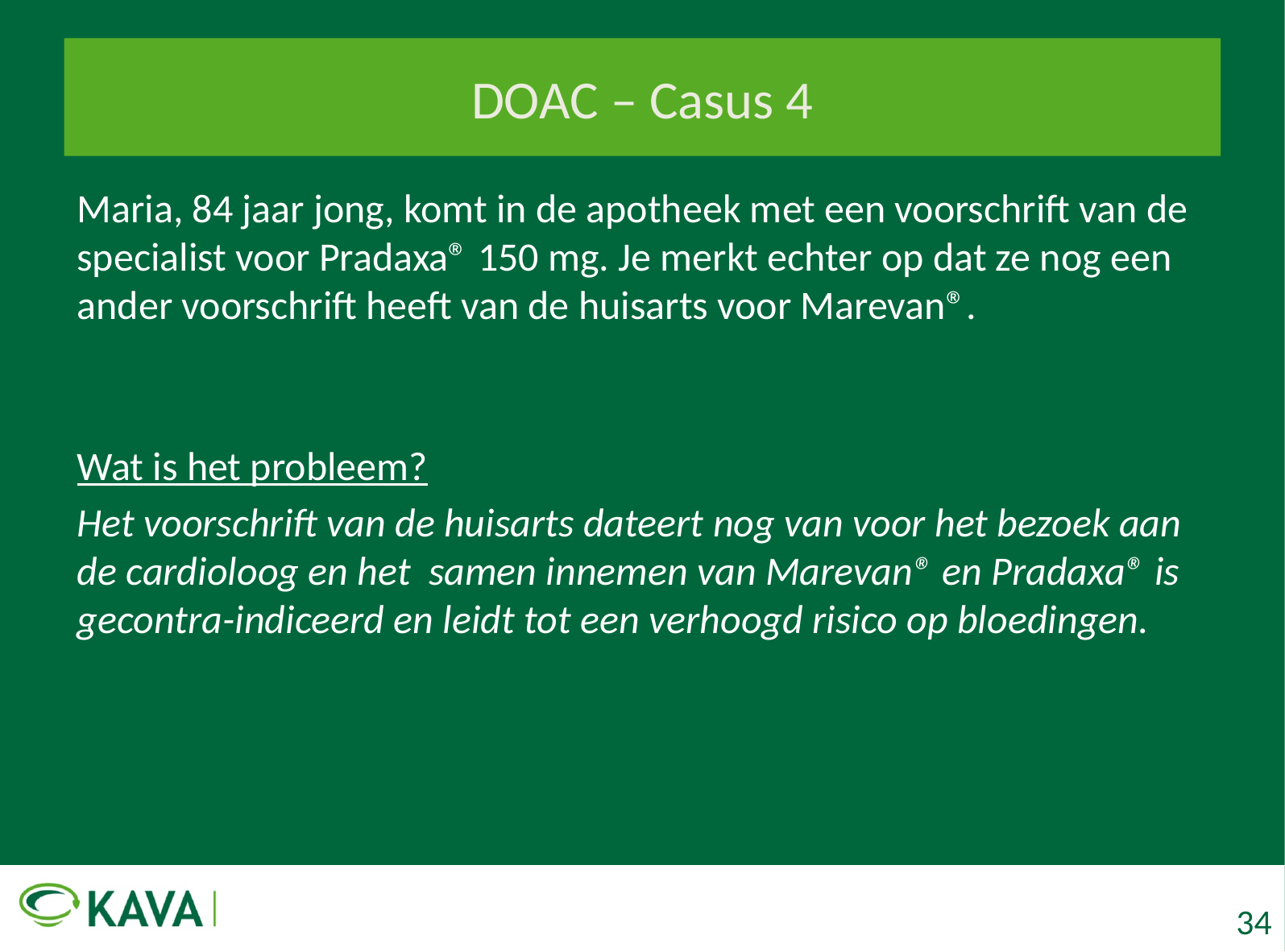

# DOAC – Casus 4
Maria, 84 jaar jong, komt in de apotheek met een voorschrift van de specialist voor Pradaxa® 150 mg. Je merkt echter op dat ze nog een ander voorschrift heeft van de huisarts voor Marevan®.

Wat is het probleem?
Het voorschrift van de huisarts dateert nog van voor het bezoek aan de cardioloog en het  samen innemen van Marevan® en Pradaxa® is gecontra-indiceerd en leidt tot een verhoogd risico op bloedingen.

34